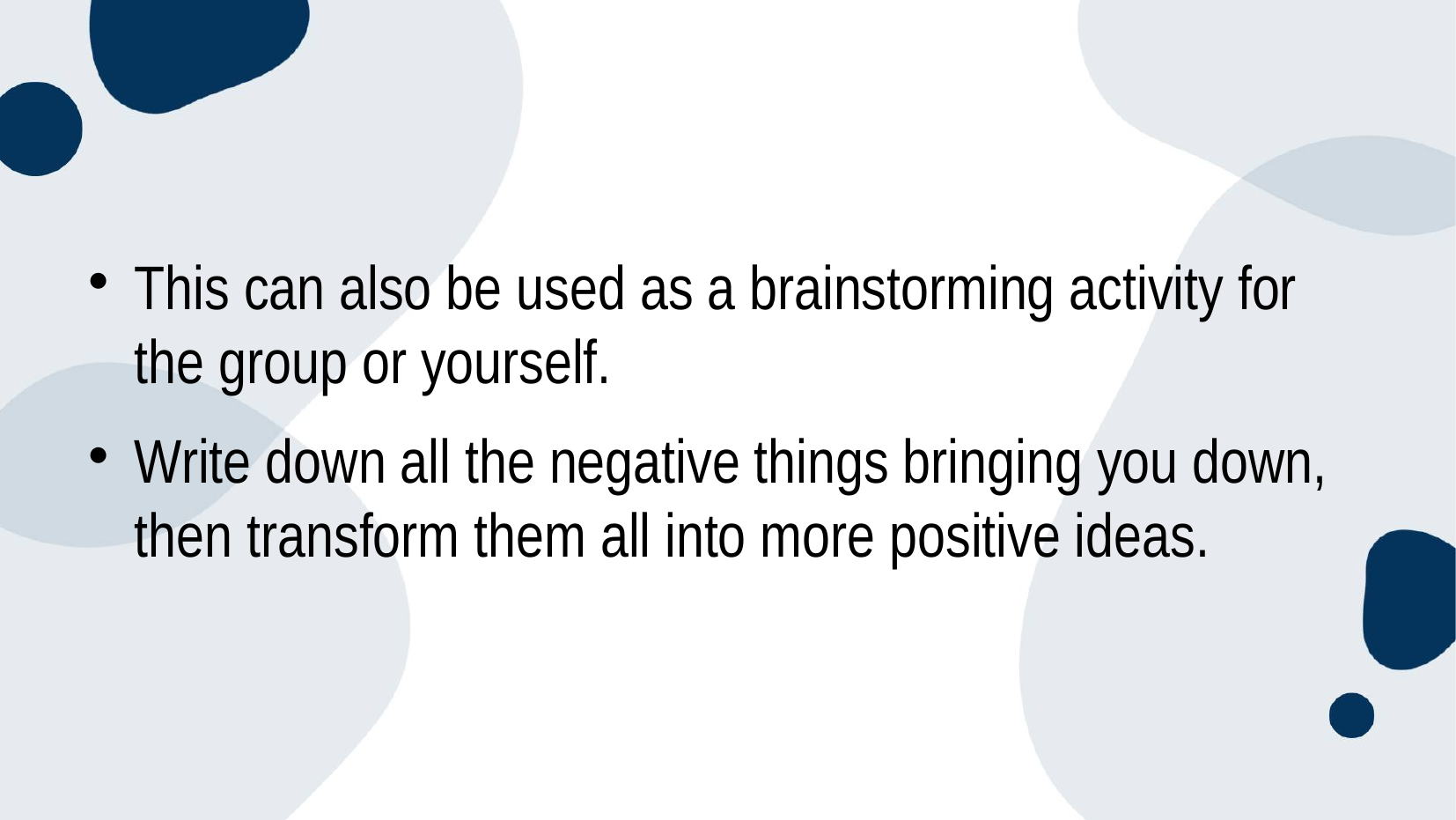

This can also be used as a brainstorming activity for the group or yourself.
Write down all the negative things bringing you down, then transform them all into more positive ideas.